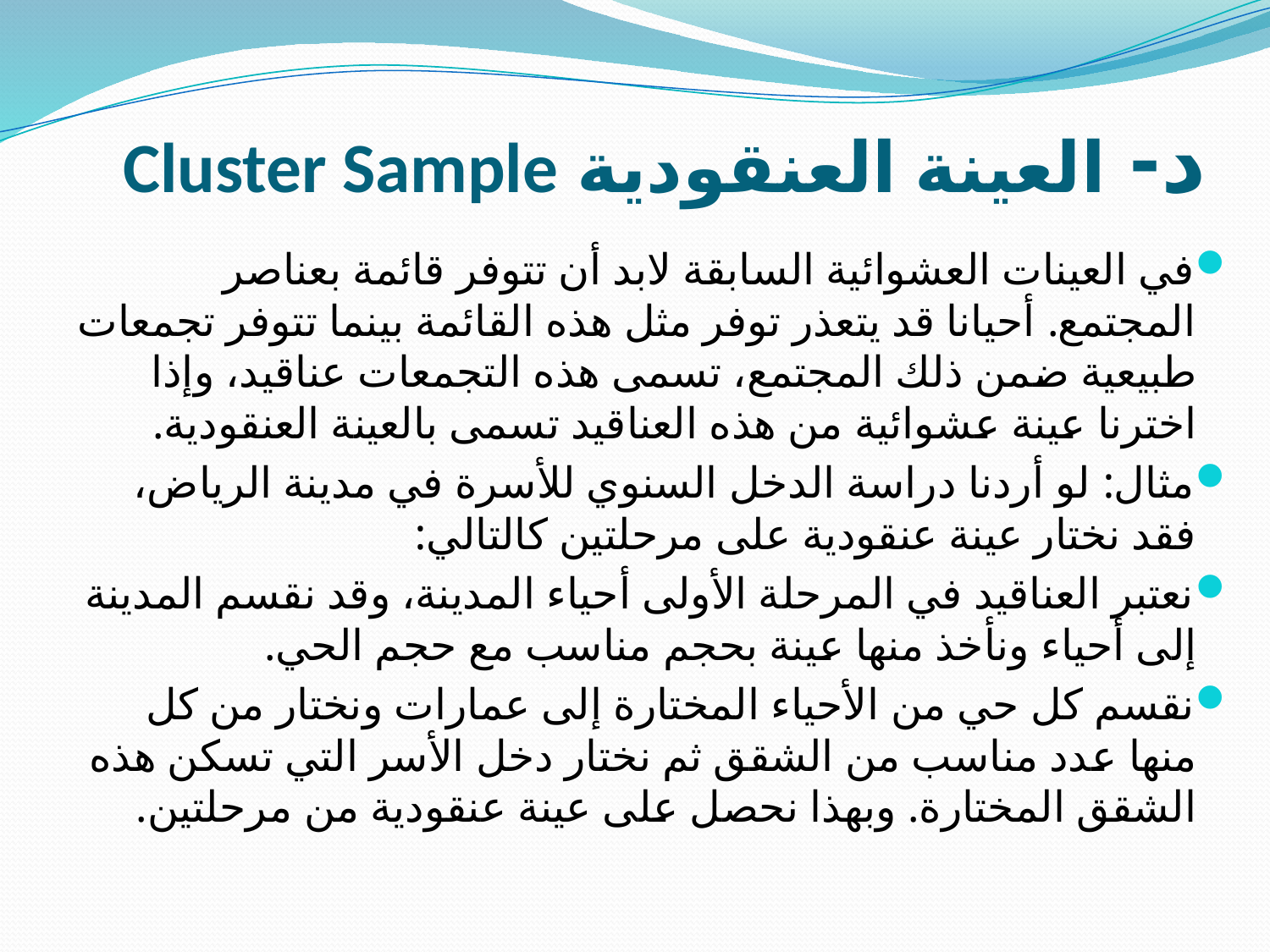

# د- العينة العنقودية Cluster Sample
في العينات العشوائية السابقة لابد أن تتوفر قائمة بعناصر المجتمع. أحيانا قد يتعذر توفر مثل هذه القائمة بينما تتوفر تجمعات طبيعية ضمن ذلك المجتمع، تسمى هذه التجمعات عناقيد، وإذا اخترنا عينة عشوائية من هذه العناقيد تسمى بالعينة العنقودية.
مثال: لو أردنا دراسة الدخل السنوي للأسرة في مدينة الرياض، فقد نختار عينة عنقودية على مرحلتين كالتالي:
نعتبر العناقيد في المرحلة الأولى أحياء المدينة، وقد نقسم المدينة إلى أحياء ونأخذ منها عينة بحجم مناسب مع حجم الحي.
نقسم كل حي من الأحياء المختارة إلى عمارات ونختار من كل منها عدد مناسب من الشقق ثم نختار دخل الأسر التي تسكن هذه الشقق المختارة. وبهذا نحصل على عينة عنقودية من مرحلتين.